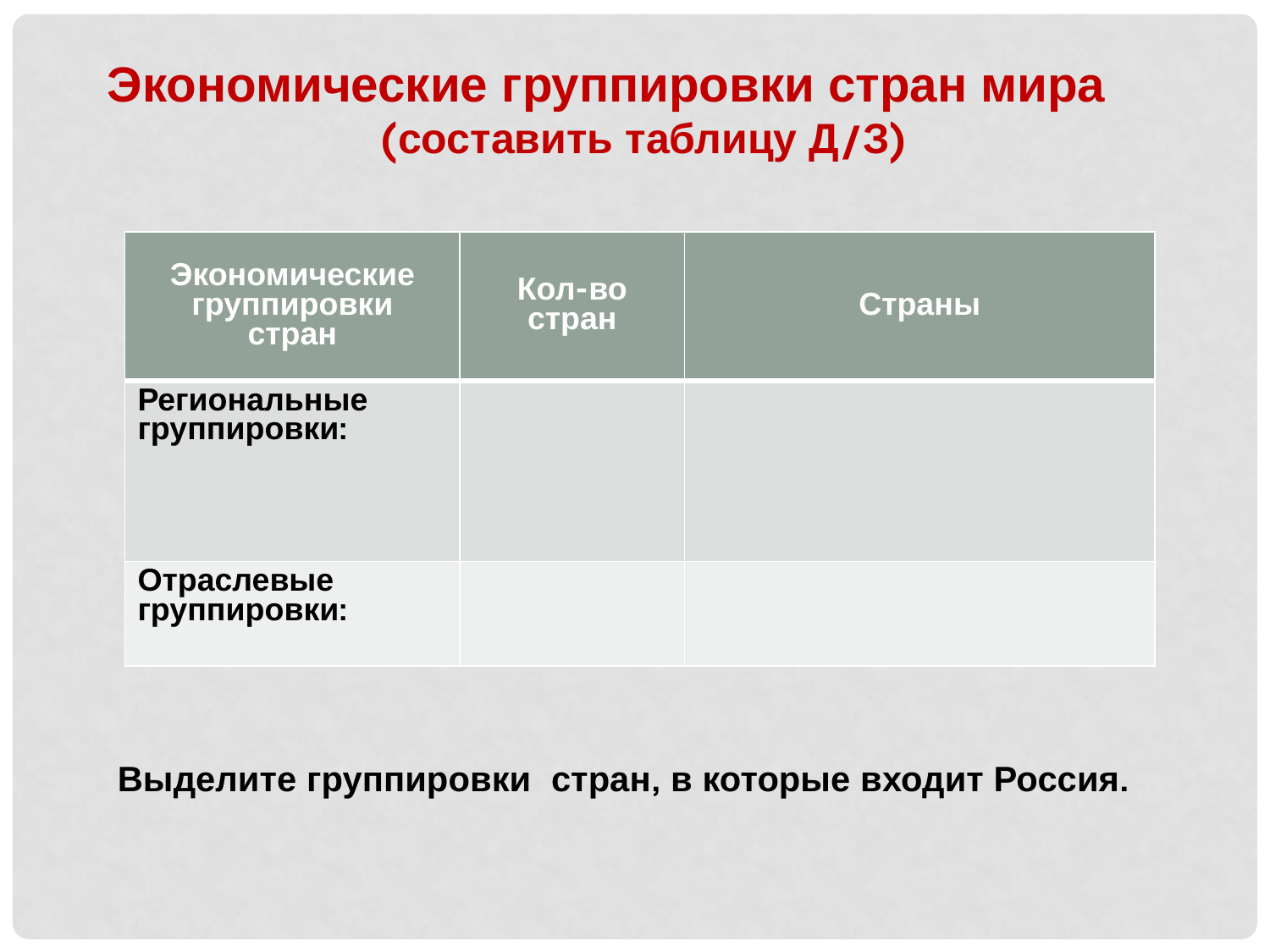

Экономические группировки стран мира
(составить таблицу Д/З)
| Экономические группировки стран | Кол-во стран | Страны |
| --- | --- | --- |
| Региональные группировки: |  |  |
| Отраслевые группировки: |  |  |
Выделите группировки  стран, в которые входит Россия.